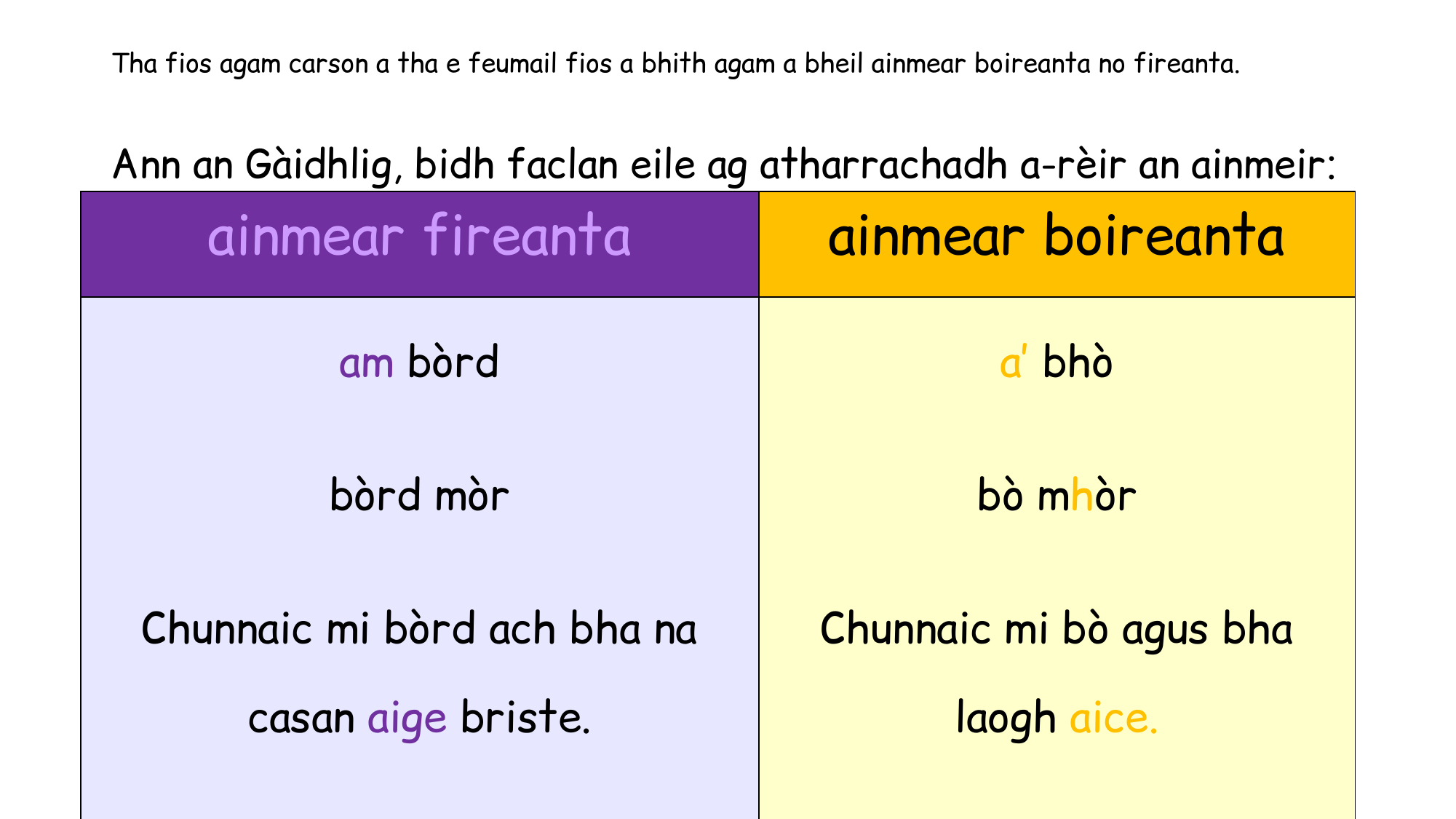

# Tha fios agam carson a tha e feumail fios a bhith agam a bheil ainmear boireanta no fireanta.
Ann an Gàidhlig, bidh faclan eile ag atharrachadh a-rèir an ainmeir:

| ainmear fireanta | ainmear boireanta |
| --- | --- |
| am bòrd bòrd mòr Chunnaic mi bòrd ach bha na casan aige briste. casan a’ bhùird | a’ bhò bò mhòr Chunnaic mi bò agus bha laogh aice. casan na bà |